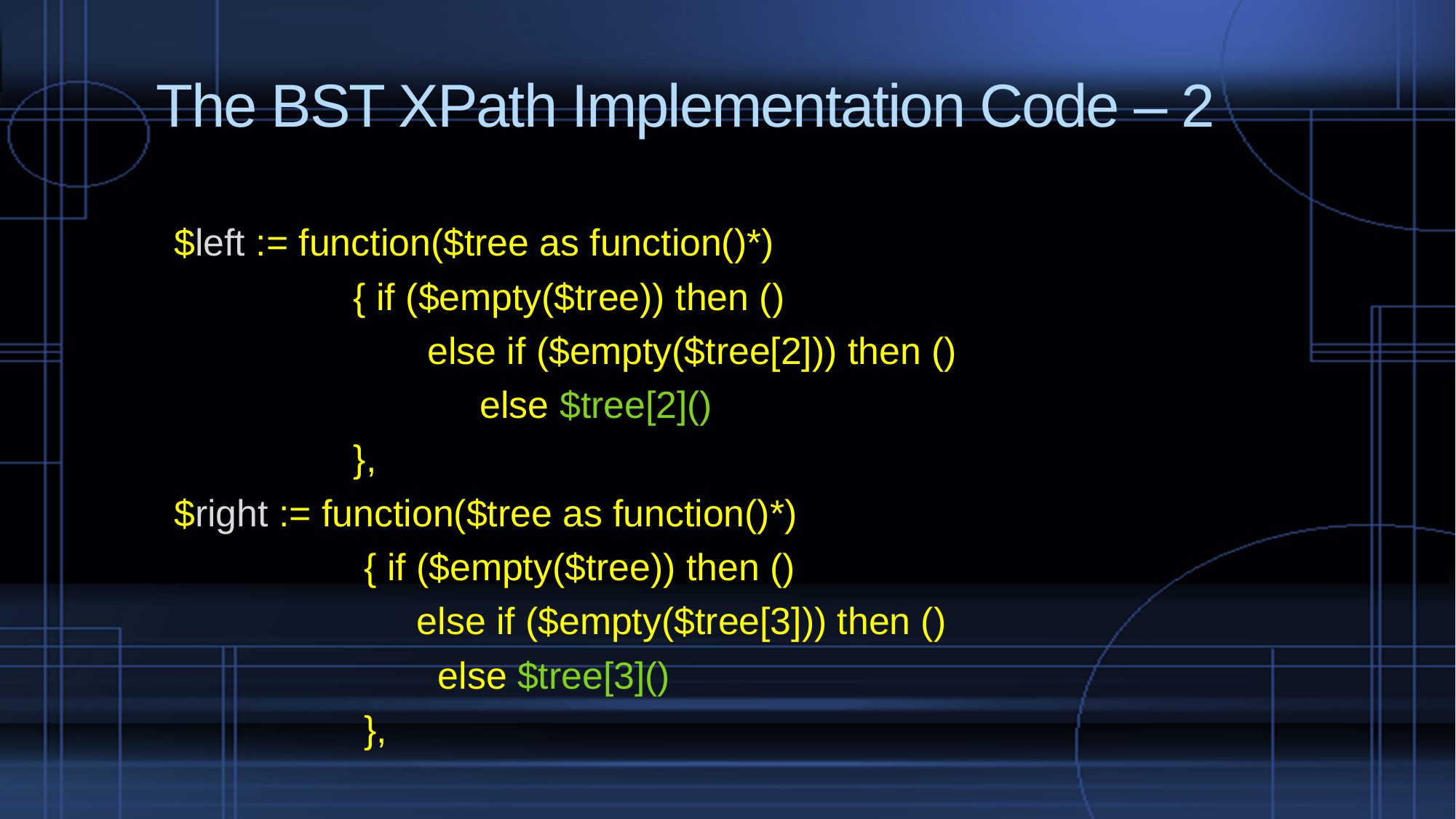

# The BST XPath Implementation Code – 2
 $left := function($tree as function()*)
                  { if ($empty($tree)) then ()
                         else if ($empty($tree[2])) then ()
                              else $tree[2]()
                  },
 $right := function($tree as function()*)
                   { if ($empty($tree)) then ()
                        else if ($empty($tree[3])) then ()
                          else $tree[3]()
                   },